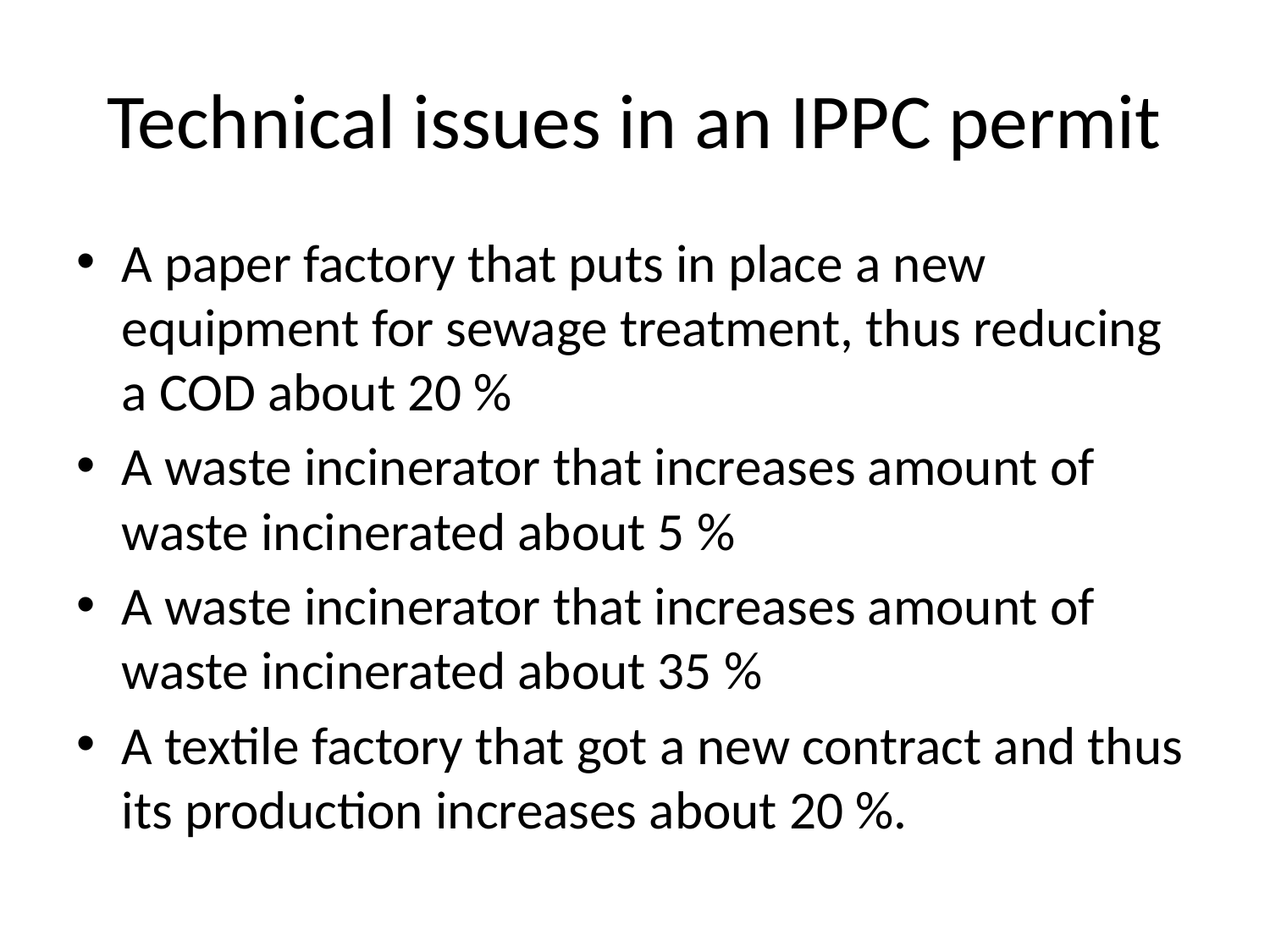

# Technical issues in an IPPC permit
A paper factory that puts in place a new equipment for sewage treatment, thus reducing a COD about 20 %
A waste incinerator that increases amount of waste incinerated about 5 %
A waste incinerator that increases amount of waste incinerated about 35 %
A textile factory that got a new contract and thus its production increases about 20 %.